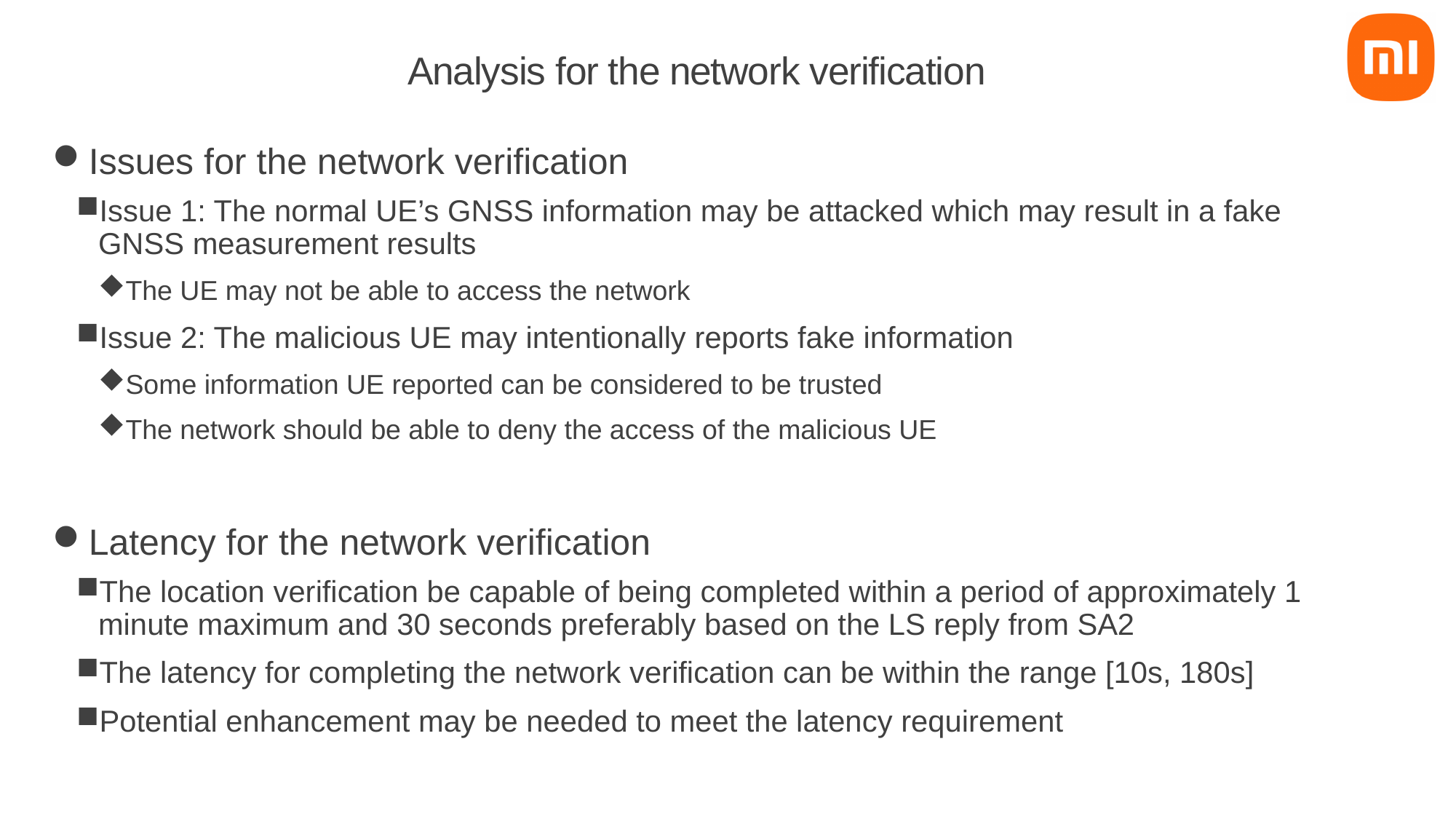

# Analysis for the network verification
Issues for the network verification
Issue 1: The normal UE’s GNSS information may be attacked which may result in a fake GNSS measurement results
The UE may not be able to access the network
Issue 2: The malicious UE may intentionally reports fake information
Some information UE reported can be considered to be trusted
The network should be able to deny the access of the malicious UE
Latency for the network verification
The location verification be capable of being completed within a period of approximately 1 minute maximum and 30 seconds preferably based on the LS reply from SA2
The latency for completing the network verification can be within the range [10s, 180s]
Potential enhancement may be needed to meet the latency requirement